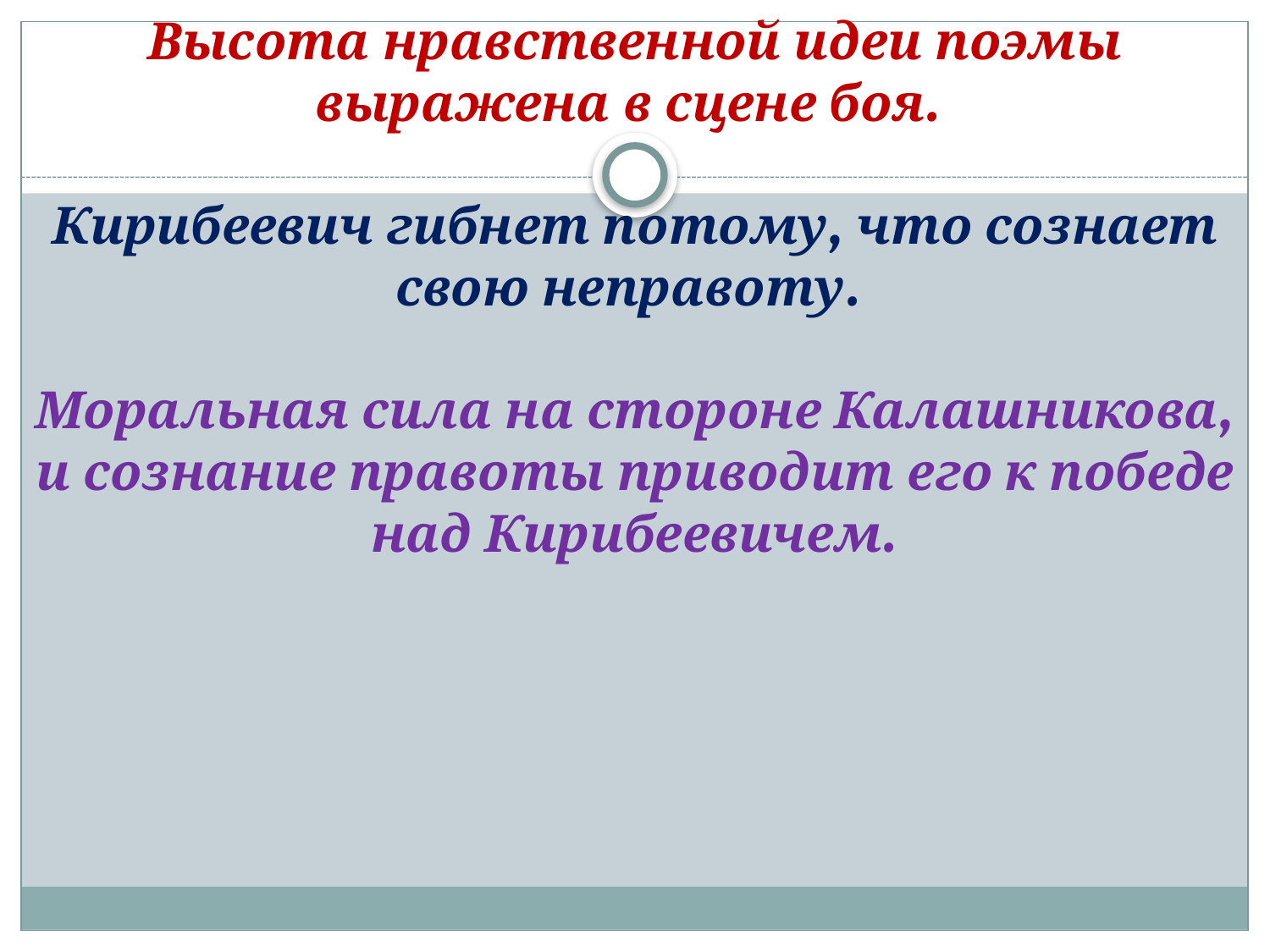

# Высота нравственной идеи поэмы выражена в сцене боя. Кирибеевич гибнет потому, что сознает свою неправоту. Моральная сила на стороне Калашникова, и сознание правоты приводит его к победе над Кирибеевичем.